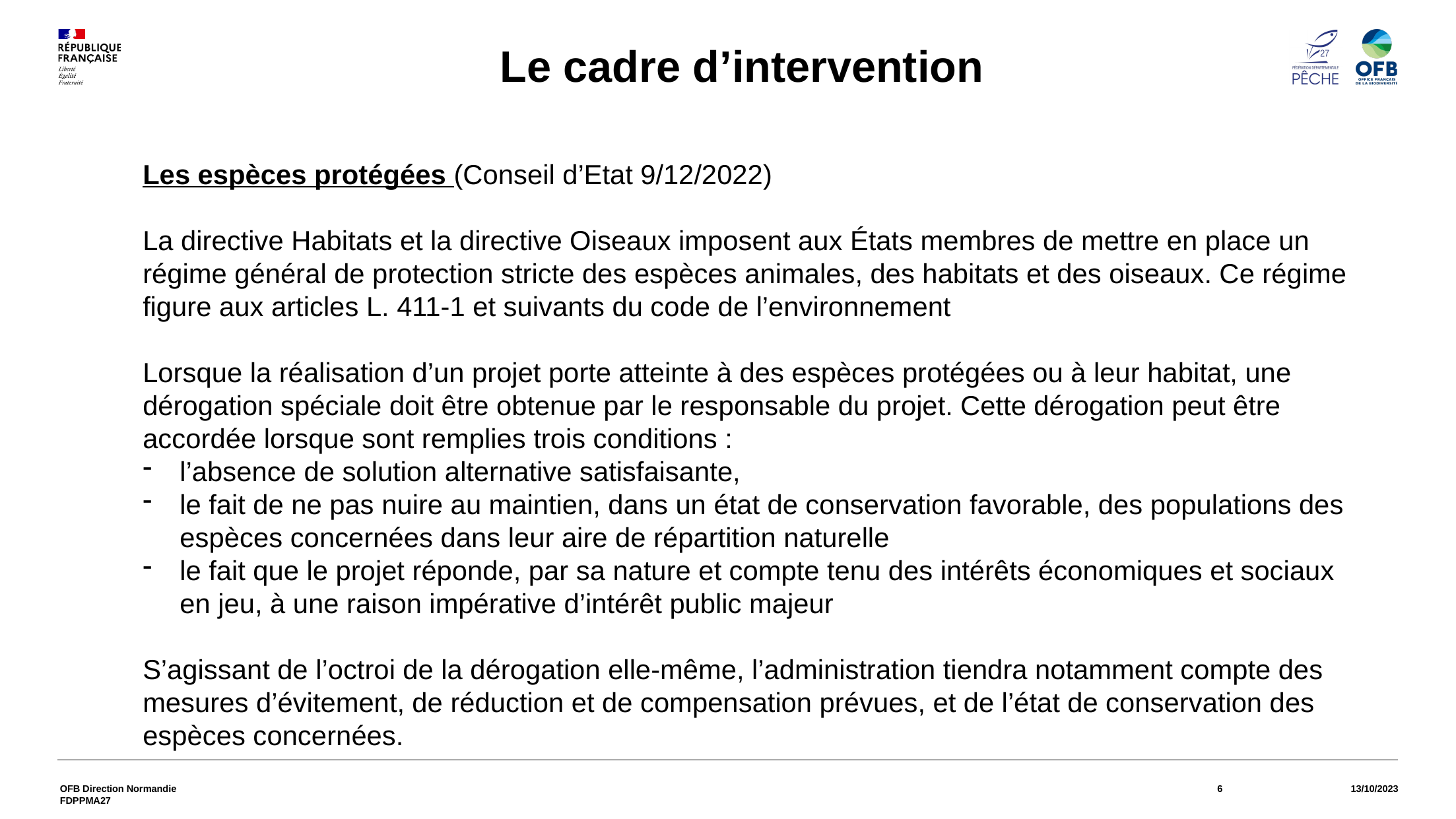

Le cadre d’intervention
Les espèces protégées (Conseil d’Etat 9/12/2022)

La directive Habitats et la directive Oiseaux imposent aux États membres de mettre en place un régime général de protection stricte des espèces animales, des habitats et des oiseaux. Ce régime figure aux articles L. 411-1 et suivants du code de l’environnement

Lorsque la réalisation d’un projet porte atteinte à des espèces protégées ou à leur habitat, une dérogation spéciale doit être obtenue par le responsable du projet. Cette dérogation peut être accordée lorsque sont remplies trois conditions :
l’absence de solution alternative satisfaisante,
le fait de ne pas nuire au maintien, dans un état de conservation favorable, des populations des espèces concernées dans leur aire de répartition naturelle
le fait que le projet réponde, par sa nature et compte tenu des intérêts économiques et sociaux en jeu, à une raison impérative d’intérêt public majeur

S’agissant de l’octroi de la dérogation elle-même, l’administration tiendra notamment compte des mesures d’évitement, de réduction et de compensation prévues, et de l’état de conservation des espèces concernées.